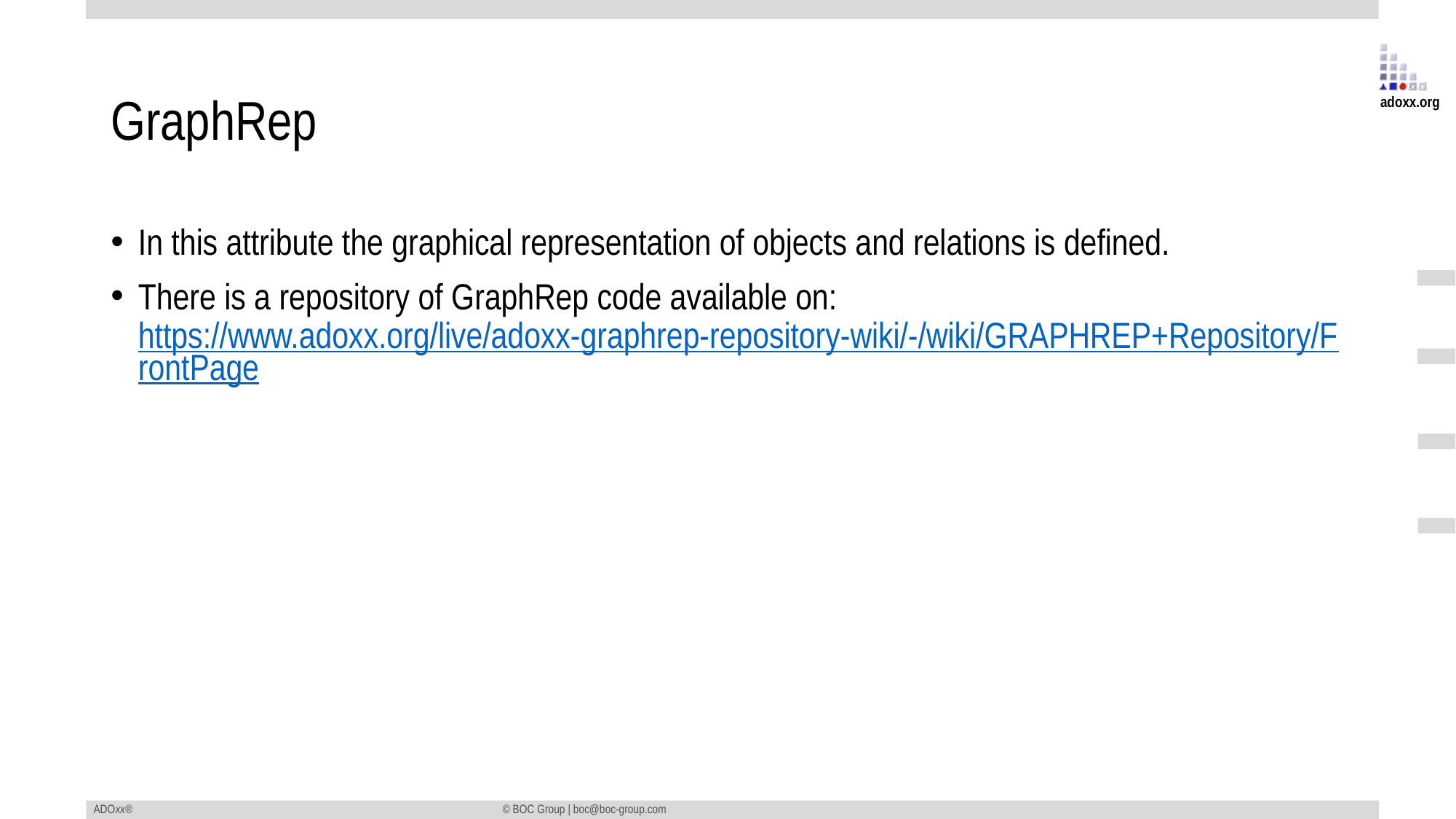

# GraphRep
In this attribute the graphical representation of objects and relations is defined.
There is a repository of GraphRep code available on: https://www.adoxx.org/live/adoxx-graphrep-repository-wiki/-/wiki/GRAPHREP+Repository/FrontPage